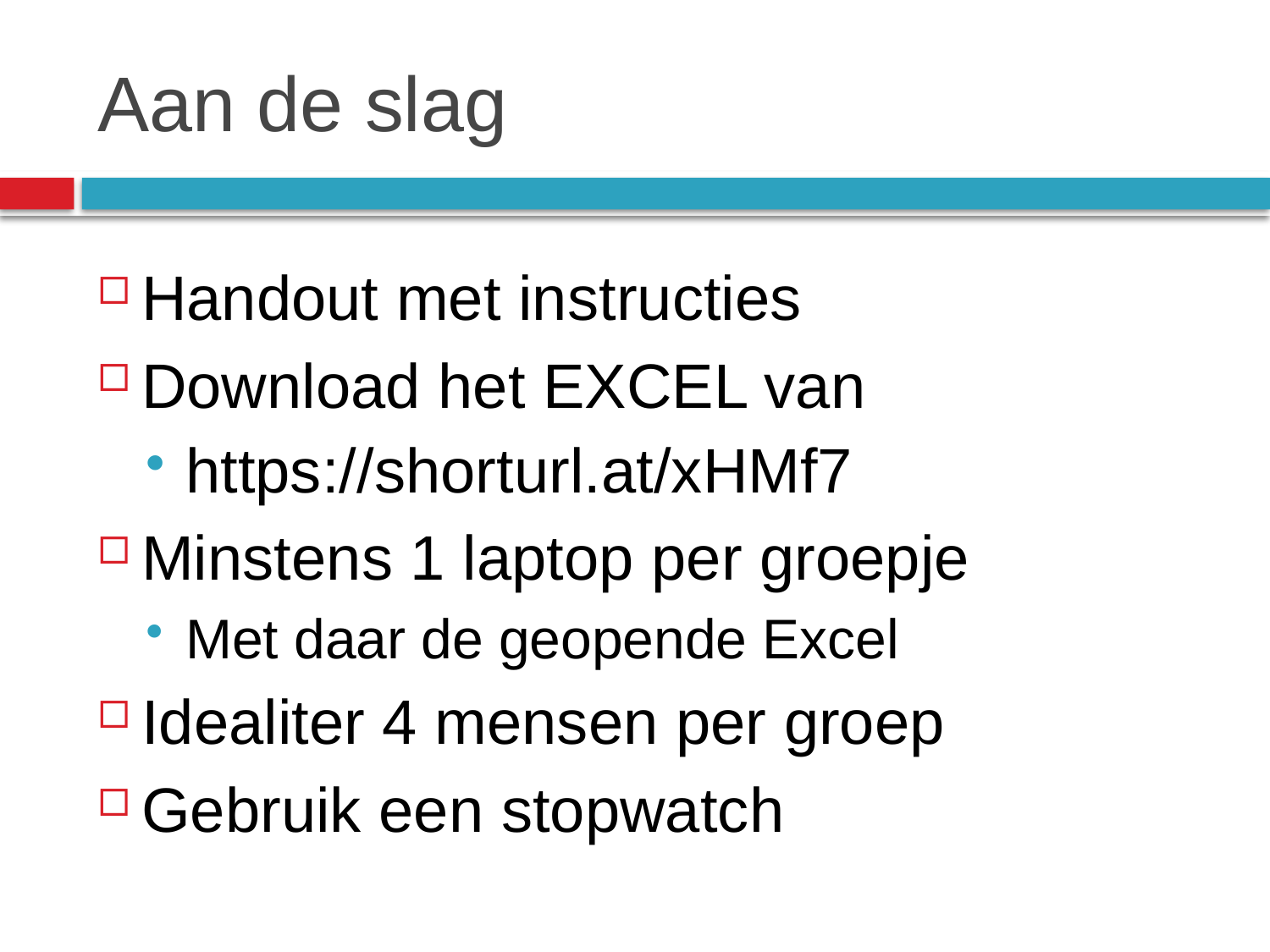

# Aan de slag
Handout met instructies
Download het EXCEL van
https://shorturl.at/xHMf7
Minstens 1 laptop per groepje
Met daar de geopende Excel
Idealiter 4 mensen per groep
Gebruik een stopwatch